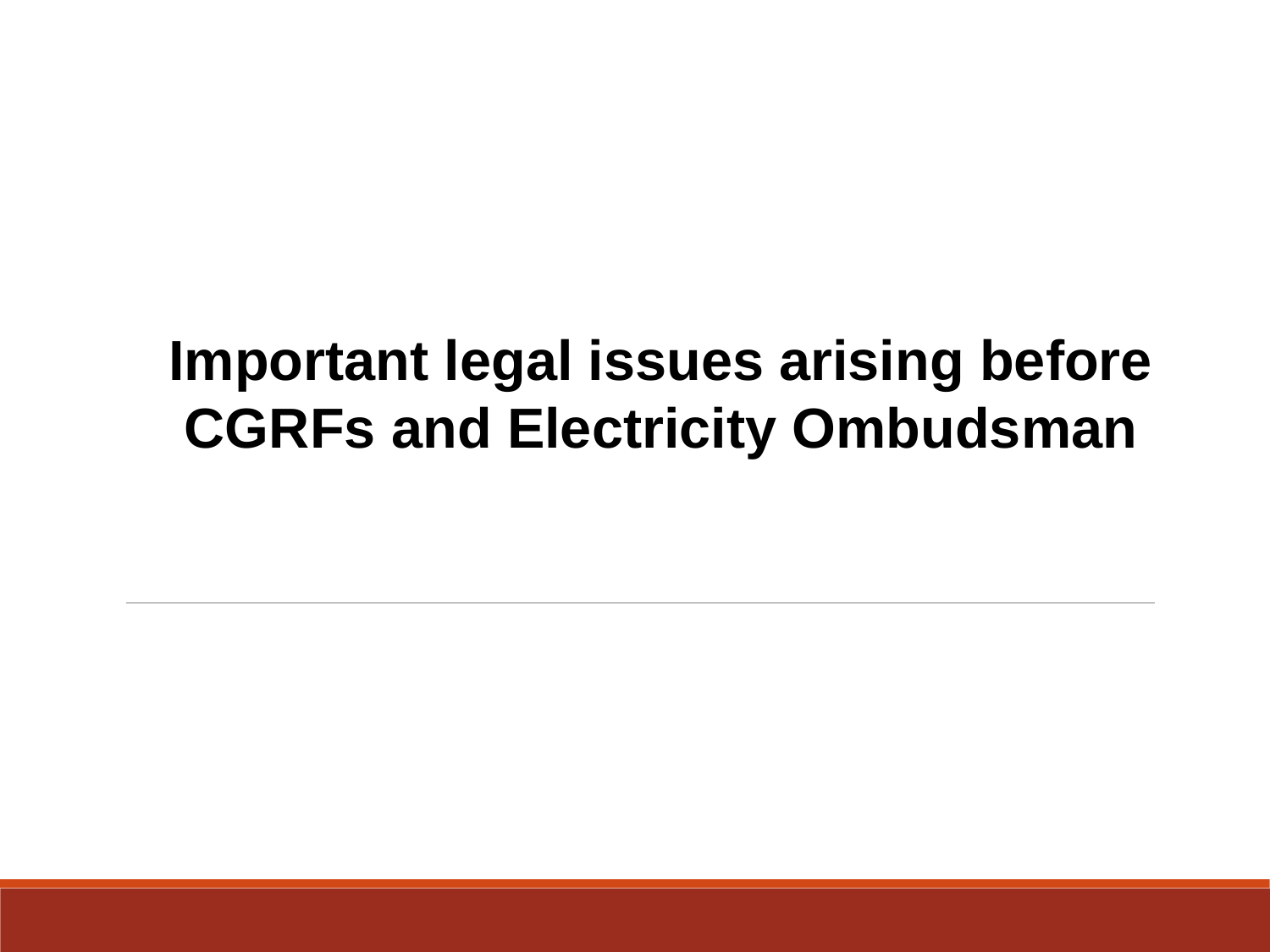

Important legal issues arising before CGRFs and Electricity Ombudsman